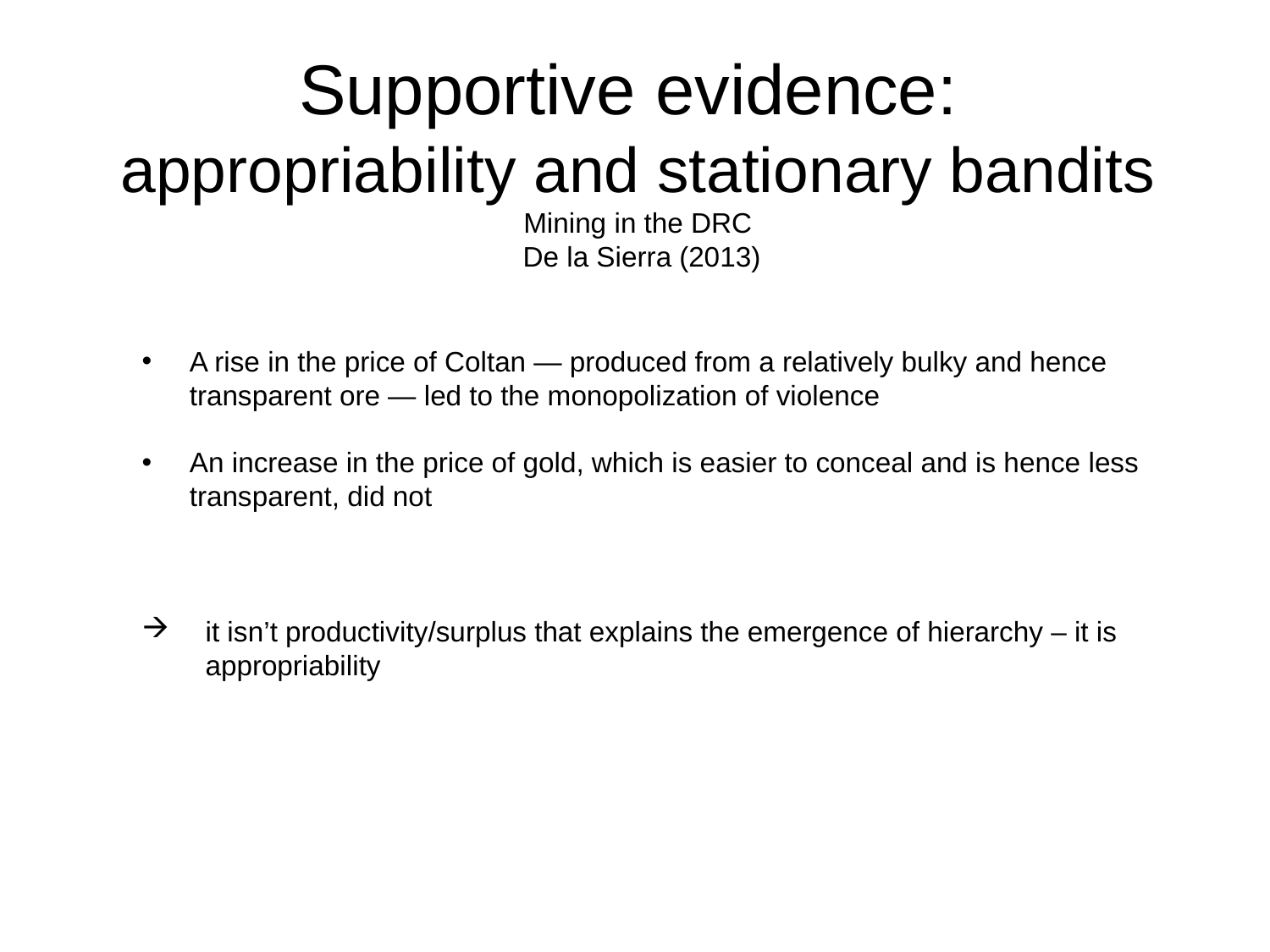

Supportive evidence:
appropriability and stationary bandits
Mining in the DRC
 De la Sierra (2013)

A rise in the price of Coltan — produced from a relatively bulky and hence transparent ore — led to the monopolization of violence

An increase in the price of gold, which is easier to conceal and is hence less transparent, did not

it isn’t productivity/surplus that explains the emergence of hierarchy – it is appropriability